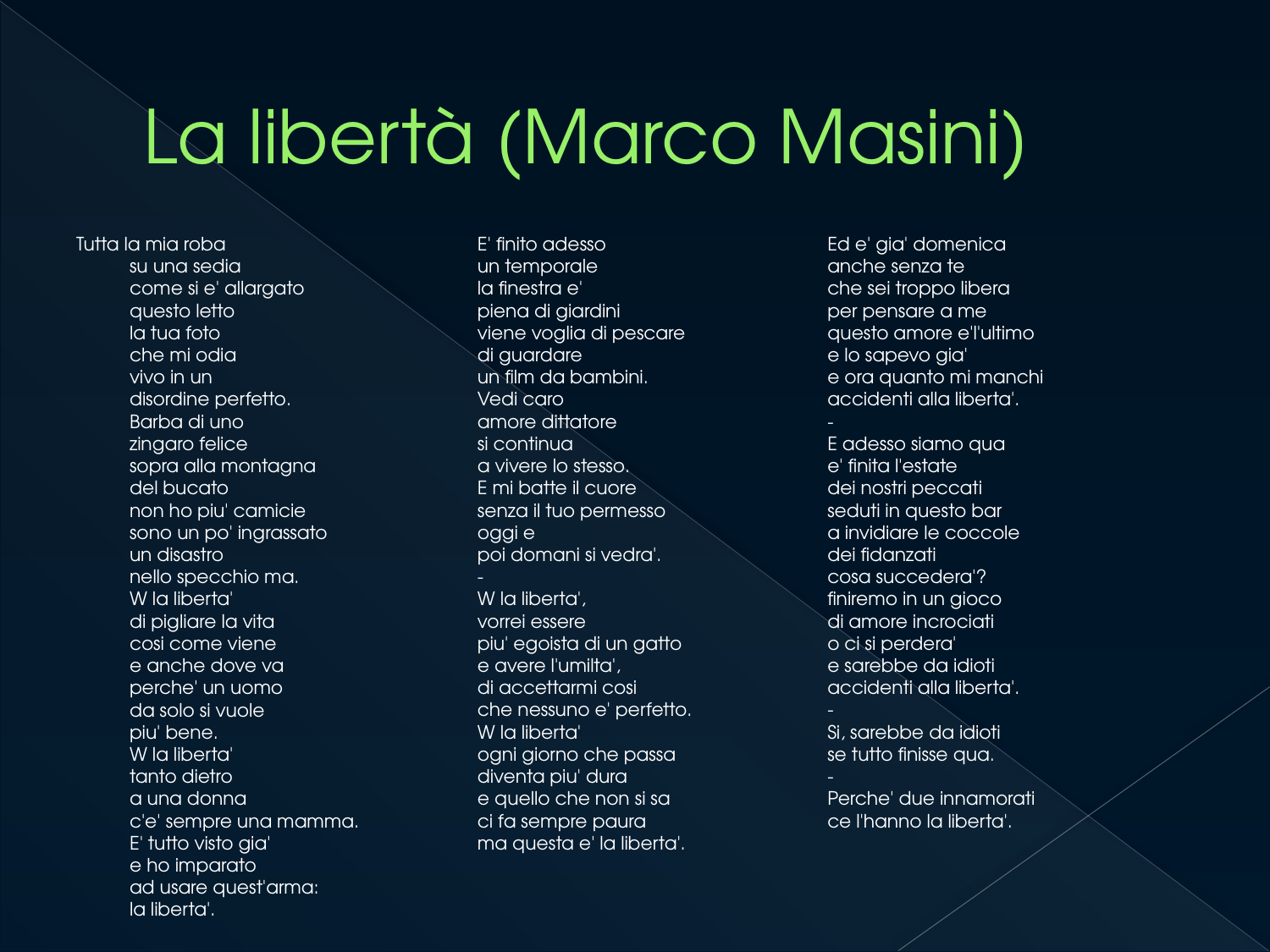

# La libertà (Marco Masini)
Tutta la mia roba
su una sedia
come si e' allargato
questo letto
la tua foto
che mi odia
vivo in un
disordine perfetto.
Barba di uno
zingaro felice
sopra alla montagna
del bucato
non ho piu' camicie
sono un po' ingrassato
un disastro
nello specchio ma.
W la liberta'
di pigliare la vita
cosi come viene
e anche dove va
perche' un uomo
da solo si vuole
piu' bene.
W la liberta'
tanto dietro
a una donna
c'e' sempre una mamma.
E' tutto visto gia'
e ho imparato
ad usare quest'arma:
la liberta'.

E' finito adesso
un temporale
la finestra e'
piena di giardini
viene voglia di pescare
di guardare
un film da bambini.
Vedi caro
amore dittatore
si continua
a vivere lo stesso.
E mi batte il cuore
senza il tuo permesso
oggi e
poi domani si vedra'.
-
W la liberta',
vorrei essere
piu' egoista di un gatto
e avere l'umilta',
di accettarmi cosi
che nessuno e' perfetto.
W la liberta'
ogni giorno che passa
diventa piu' dura
e quello che non si sa
ci fa sempre paura
ma questa e' la liberta'.
Ed e' gia' domenica
anche senza te
che sei troppo libera
per pensare a me
questo amore e'l'ultimo
e lo sapevo gia'
e ora quanto mi manchi
accidenti alla liberta'.
-
E adesso siamo qua
e' finita l'estate
dei nostri peccati
seduti in questo bar
a invidiare le coccole
dei fidanzati
cosa succedera'?
finiremo in un gioco
di amore incrociati
o ci si perdera'
e sarebbe da idioti
accidenti alla liberta'.
-
Si, sarebbe da idioti
se tutto finisse qua.
-
Perche' due innamorati
ce l'hanno la liberta'.